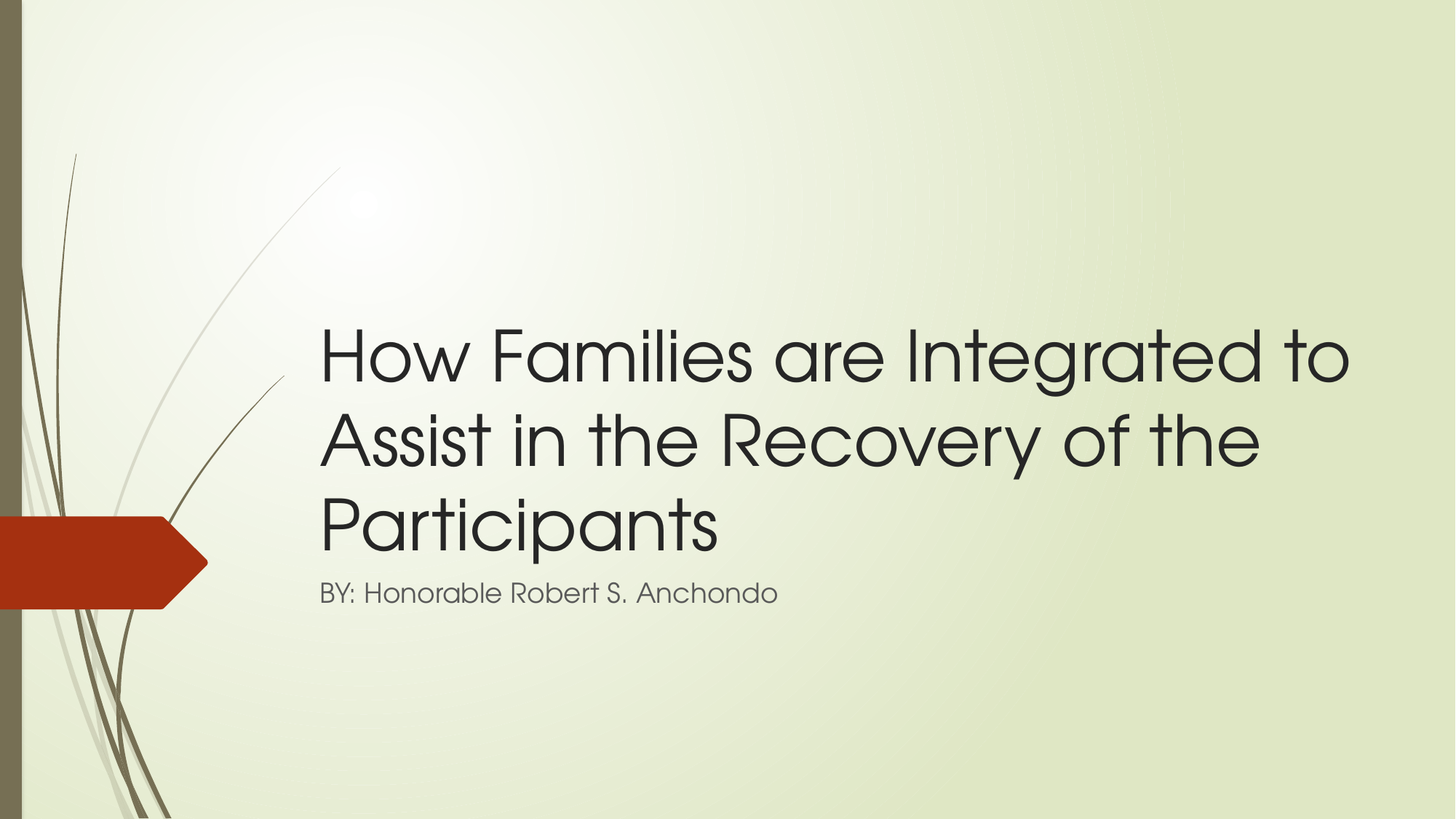

# How Families are Integrated to Assist in the Recovery of the Participants
BY: Honorable Robert S. Anchondo